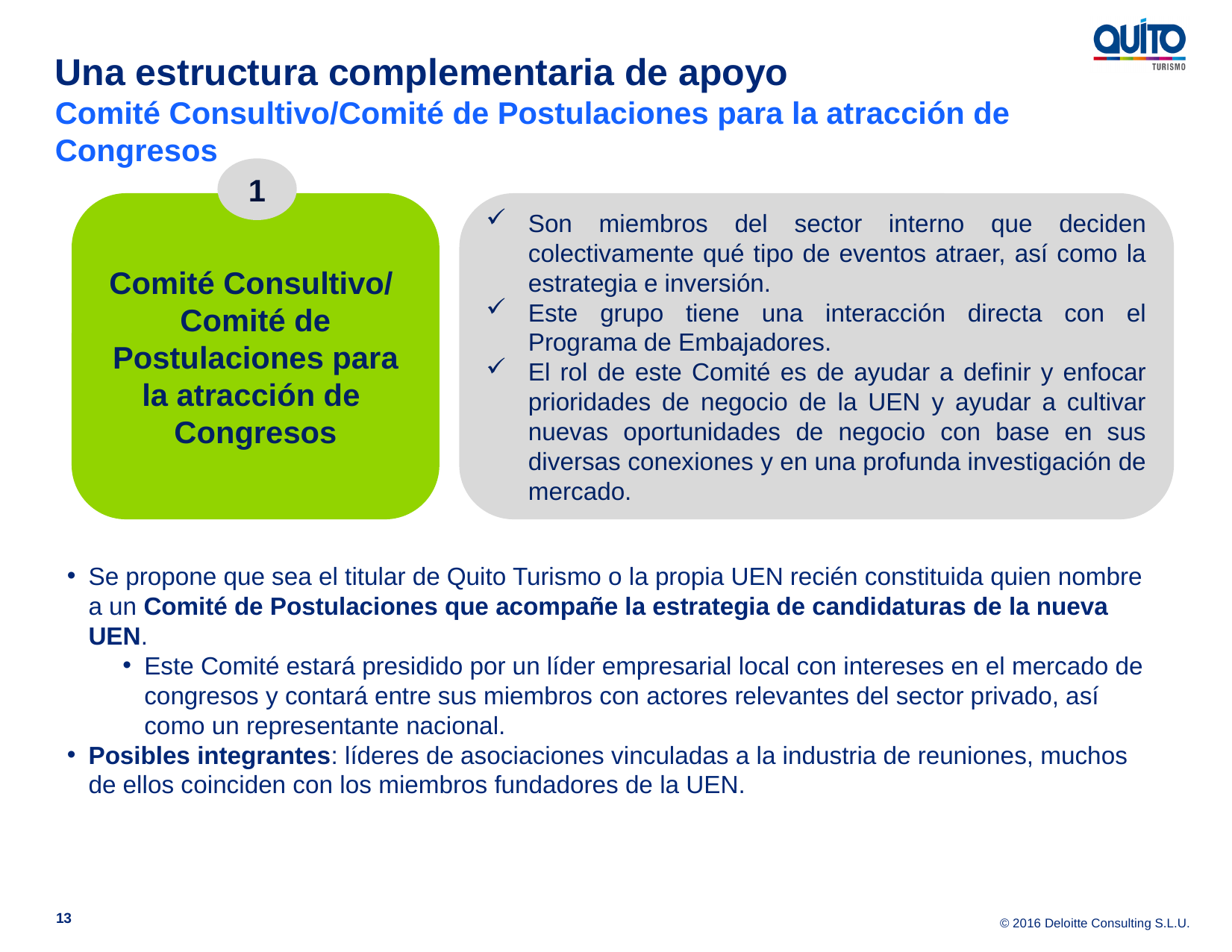

# Una estructura complementaria de apoyo Comité Consultivo/Comité de Postulaciones para la atracción de  Congresos
1
Comité Consultivo/
Comité de Postulaciones para la atracción de  Congresos
Son miembros del sector interno que deciden colectivamente qué tipo de eventos atraer, así como la estrategia e inversión.
Este grupo tiene una interacción directa con el Programa de Embajadores.
El rol de este Comité es de ayudar a definir y enfocar prioridades de negocio de la UEN y ayudar a cultivar nuevas oportunidades de negocio con base en sus diversas conexiones y en una profunda investigación de mercado.
Se propone que sea el titular de Quito Turismo o la propia UEN recién constituida quien nombre a un Comité de Postulaciones que acompañe la estrategia de candidaturas de la nueva UEN.
Este Comité estará presidido por un líder empresarial local con intereses en el mercado de congresos y contará entre sus miembros con actores relevantes del sector privado, así como un representante nacional.
Posibles integrantes: líderes de asociaciones vinculadas a la industria de reuniones, muchos de ellos coinciden con los miembros fundadores de la UEN.
13